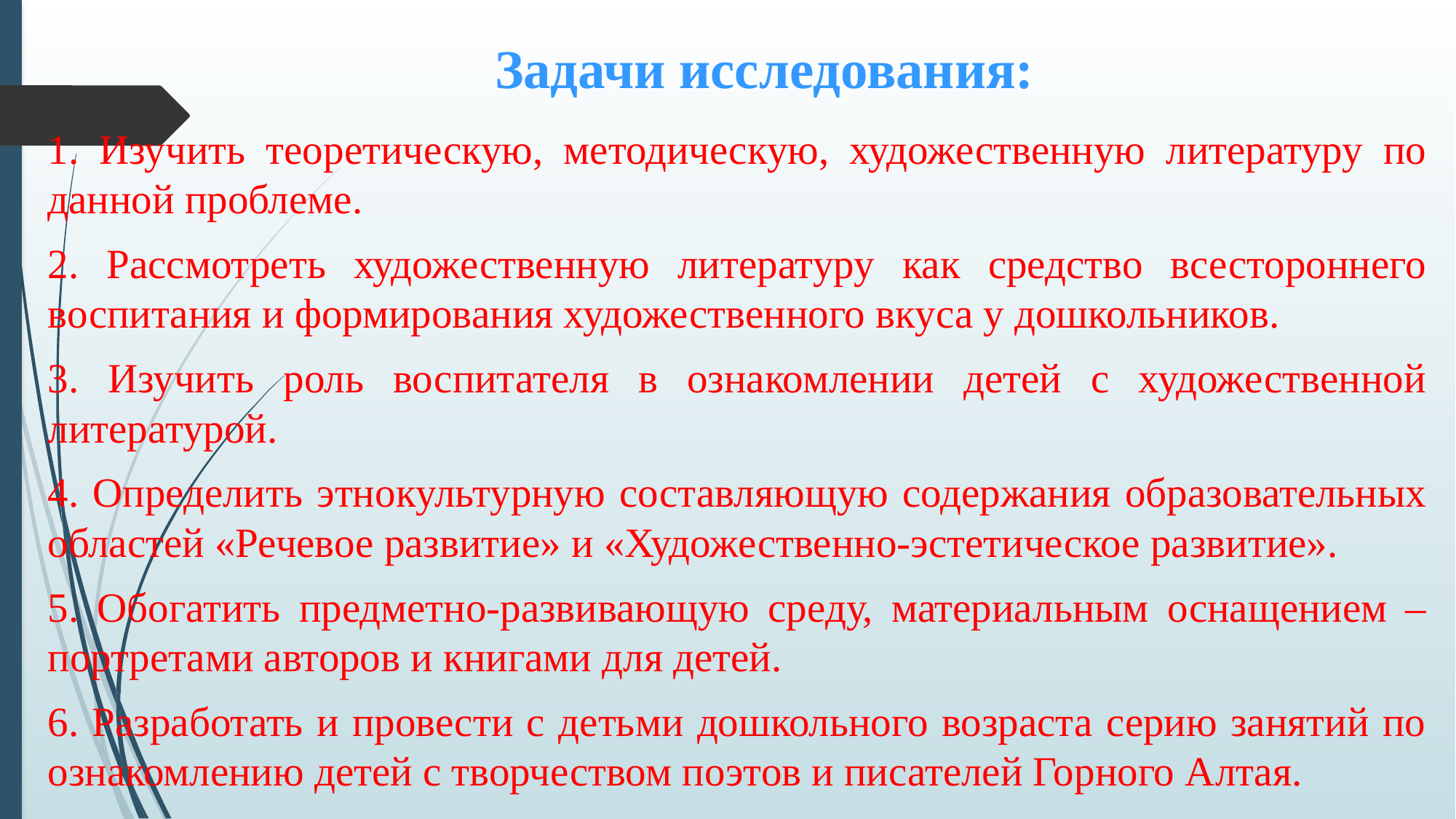

# Задачи исследования:
1. Изучить теоретическую, методическую, художественную литературу по данной проблеме.
2. Рассмотреть художественную литературу как средство всестороннего воспитания и формирования художественного вкуса у дошкольников.
3. Изучить роль воспитателя в ознакомлении детей с художественной литературой.
4. Определить этнокультурную составляющую содержания образовательных областей «Речевое развитие» и «Художественно-эстетическое развитие».
5. Обогатить предметно-развивающую среду, материальным оснащением – портретами авторов и книгами для детей.
6. Разработать и провести с детьми дошкольного возраста серию занятий по ознакомлению детей с творчеством поэтов и писателей Горного Алтая.